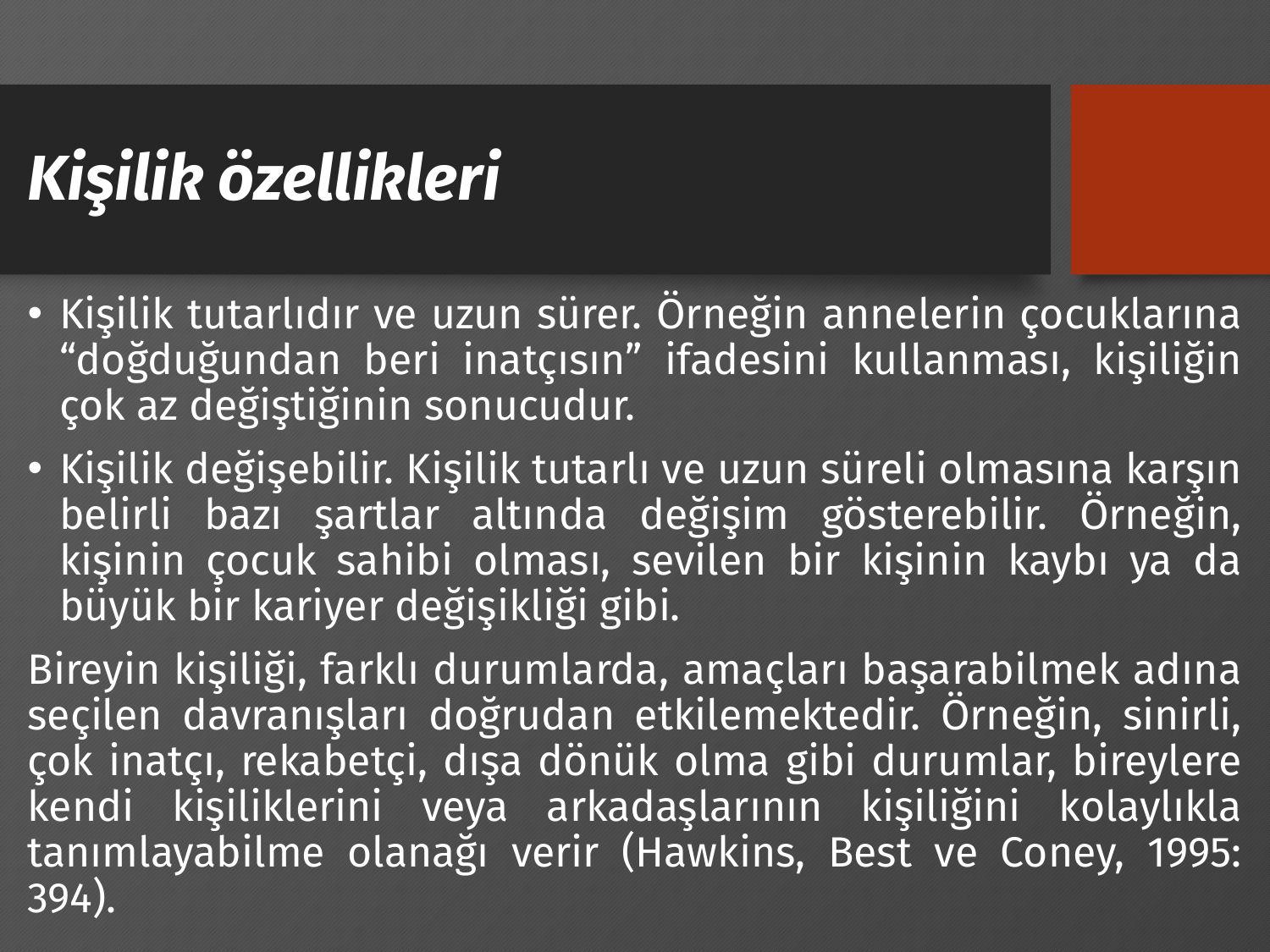

# Kişilik özellikleri
Kişilik tutarlıdır ve uzun sürer. Örneğin annelerin çocuklarına “doğduğundan beri inatçısın” ifadesini kullanması, kişiliğin çok az değiştiğinin sonucudur.
Kişilik değişebilir. Kişilik tutarlı ve uzun süreli olmasına karşın belirli bazı şartlar altında değişim gösterebilir. Örneğin, kişinin çocuk sahibi olması, sevilen bir kişinin kaybı ya da büyük bir kariyer değişikliği gibi.
Bireyin kişiliği, farklı durumlarda, amaçları başarabilmek adına seçilen davranışları doğrudan etkilemektedir. Örneğin, sinirli, çok inatçı, rekabetçi, dışa dönük olma gibi durumlar, bireylere kendi kişiliklerini veya arkadaşlarının kişiliğini kolaylıkla tanımlayabilme olanağı verir (Hawkins, Best ve Coney, 1995: 394).